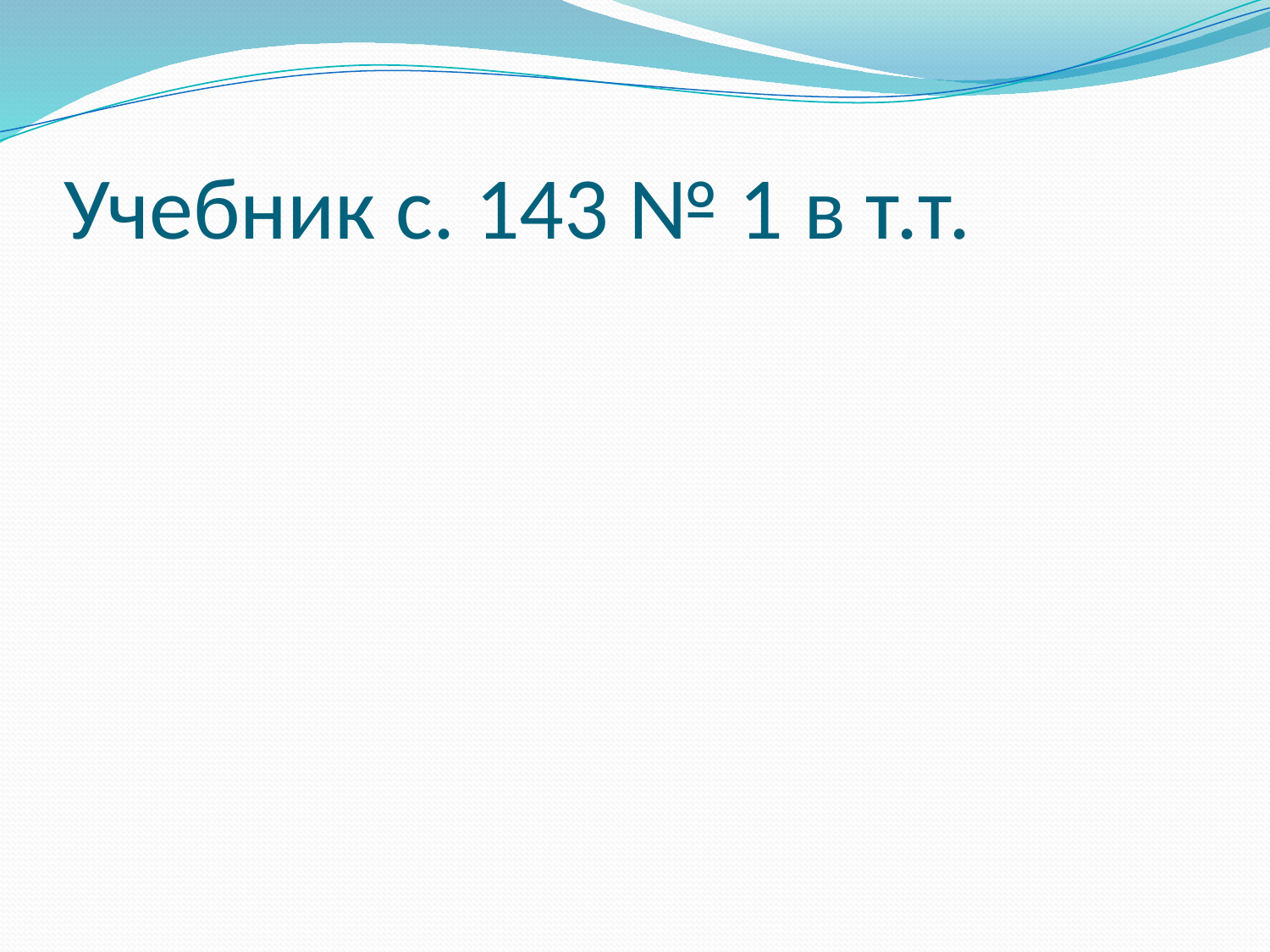

# Учебник с. 143 № 1 в т.т.